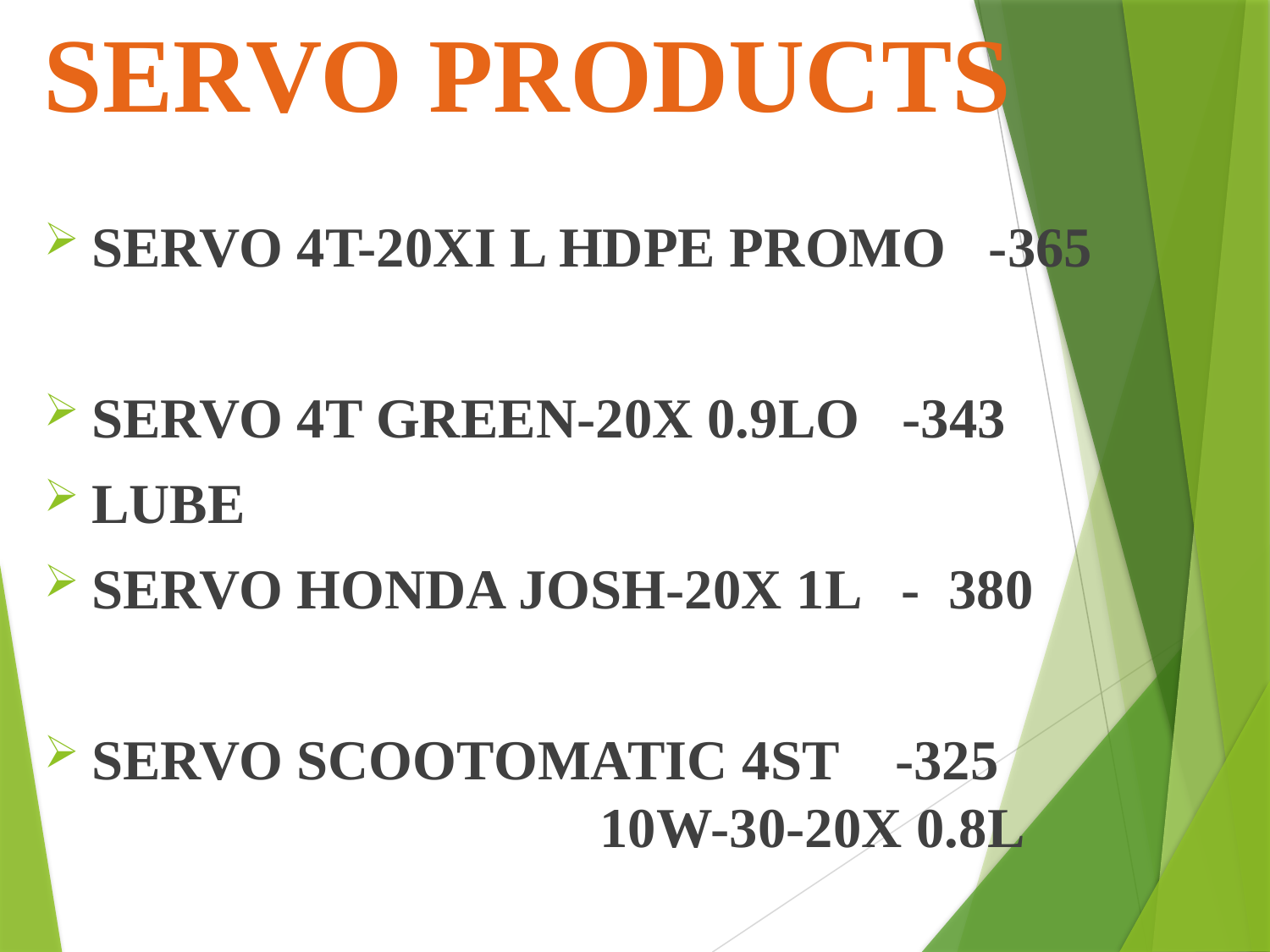

# SERVO PRODUCTS
SERVO 4T-20XI L HDPE PROMO   -365

SERVO 4T GREEN-20X 0.9LO   -343
LUBE
SERVO HONDA JOSH-20X 1L   -  380

SERVO SCOOTOMATIC 4ST    -325                                              	10W-30-20X 0.8L